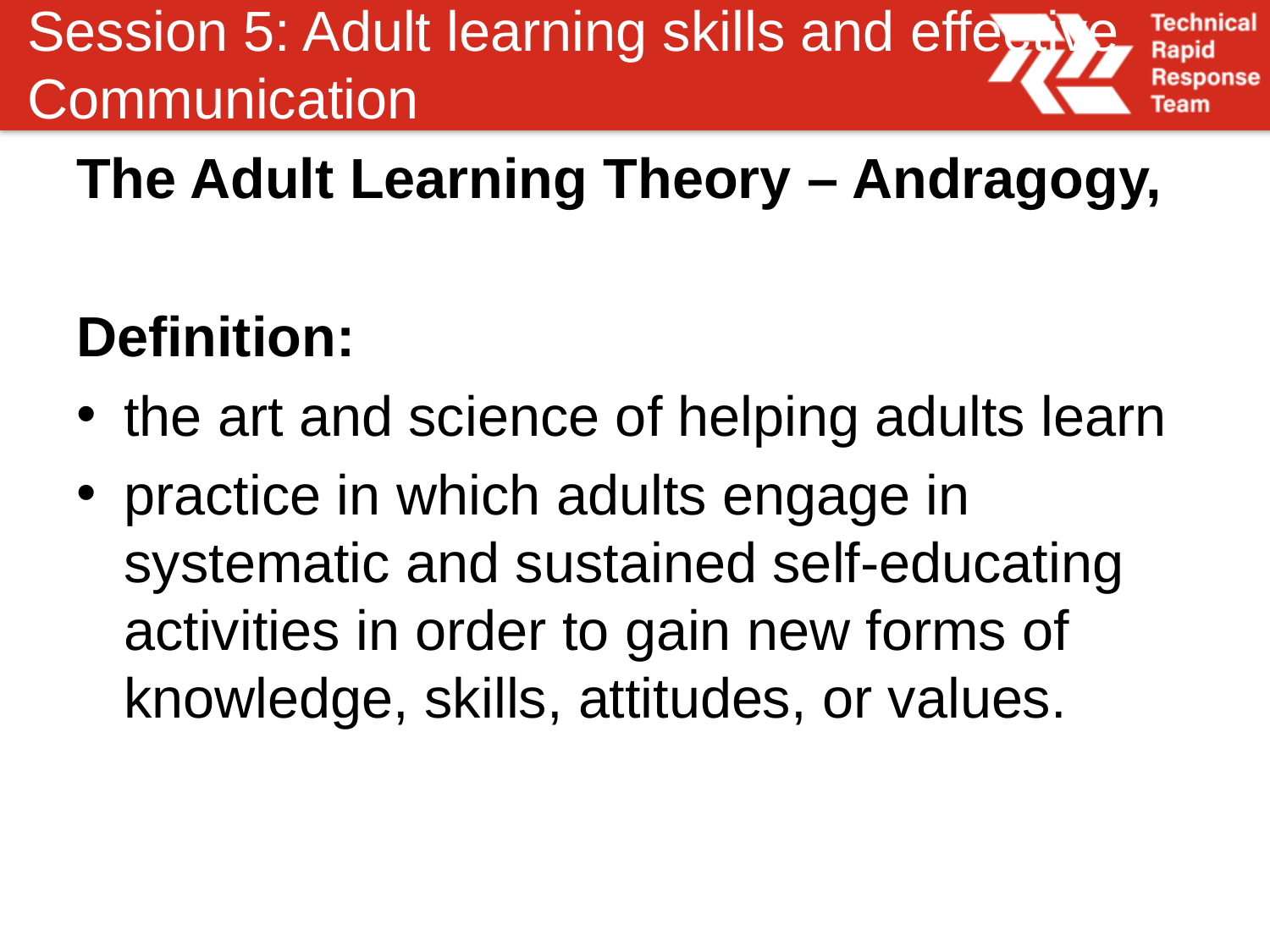

# Session 5: Adult learning skills and effective Communication
The Adult Learning Theory – Andragogy,

Definition:
the art and science of helping adults learn
practice in which adults engage in systematic and sustained self-educating activities in order to gain new forms of knowledge, skills, attitudes, or values.